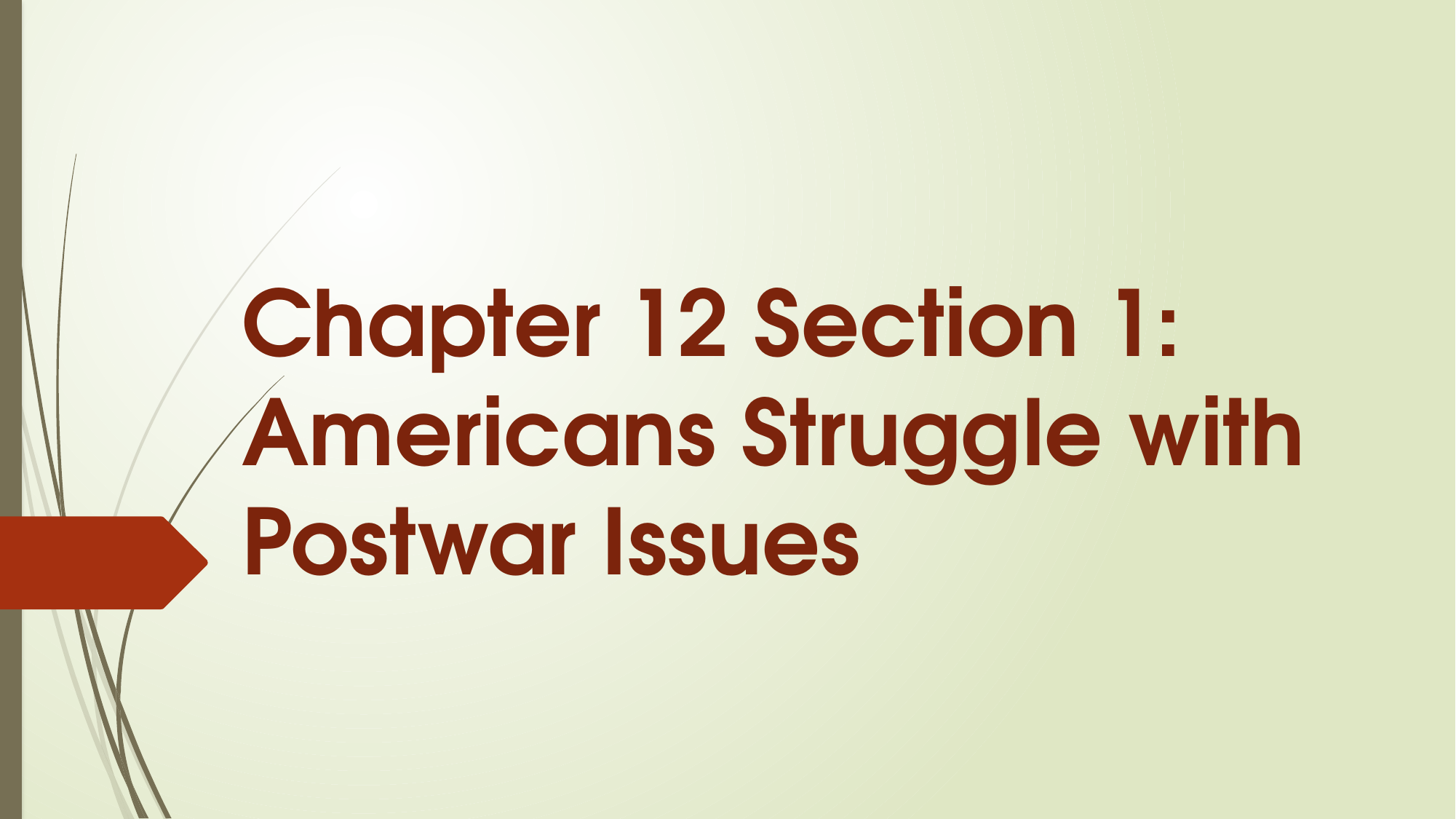

# Chapter 12 Section 1: Americans Struggle with Postwar Issues